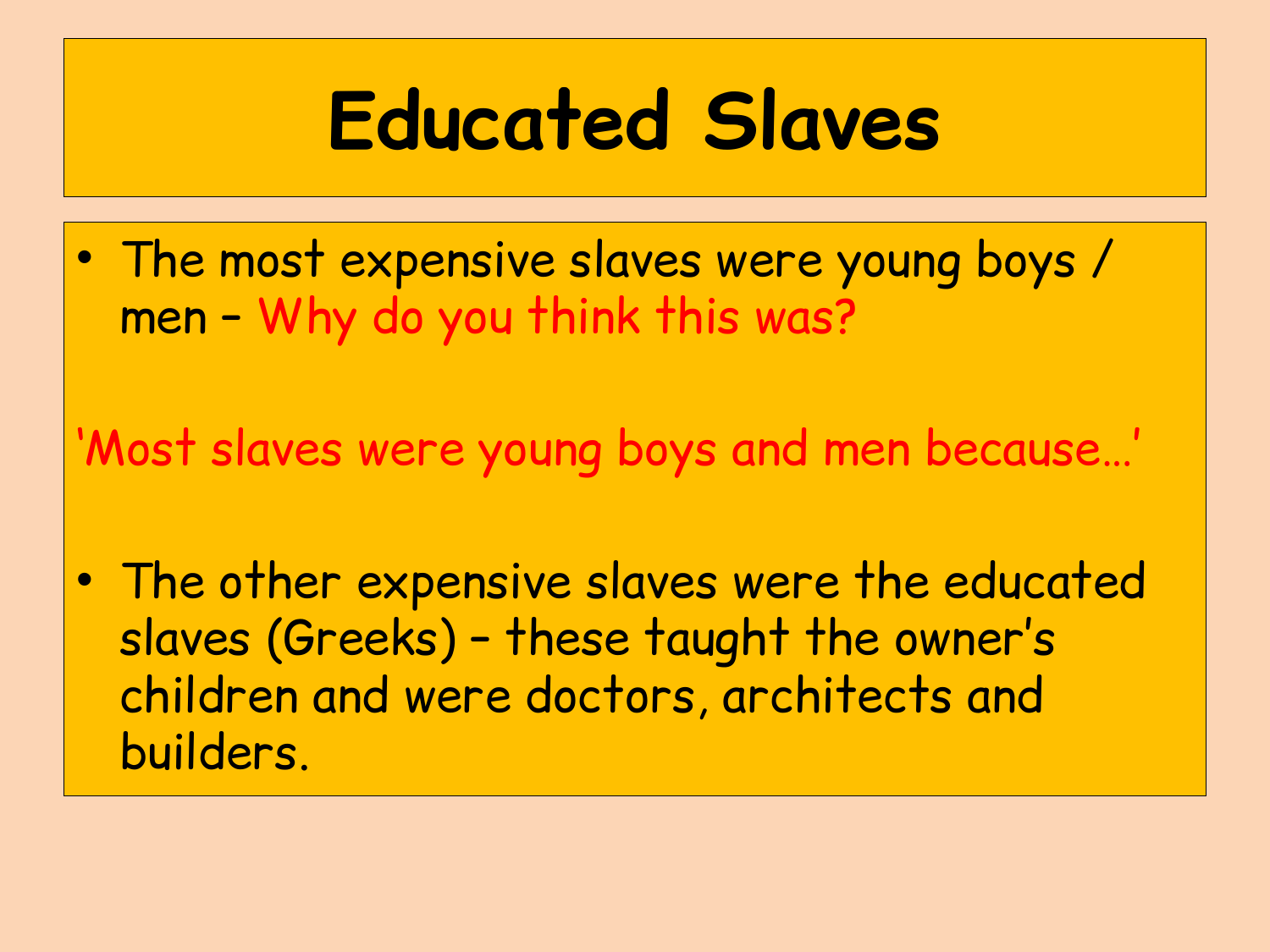

# Educated Slaves
The most expensive slaves were young boys / men – Why do you think this was?

‘Most slaves were young boys and men because…’

The other expensive slaves were the educated slaves (Greeks) – these taught the owner’s children and were doctors, architects and builders.